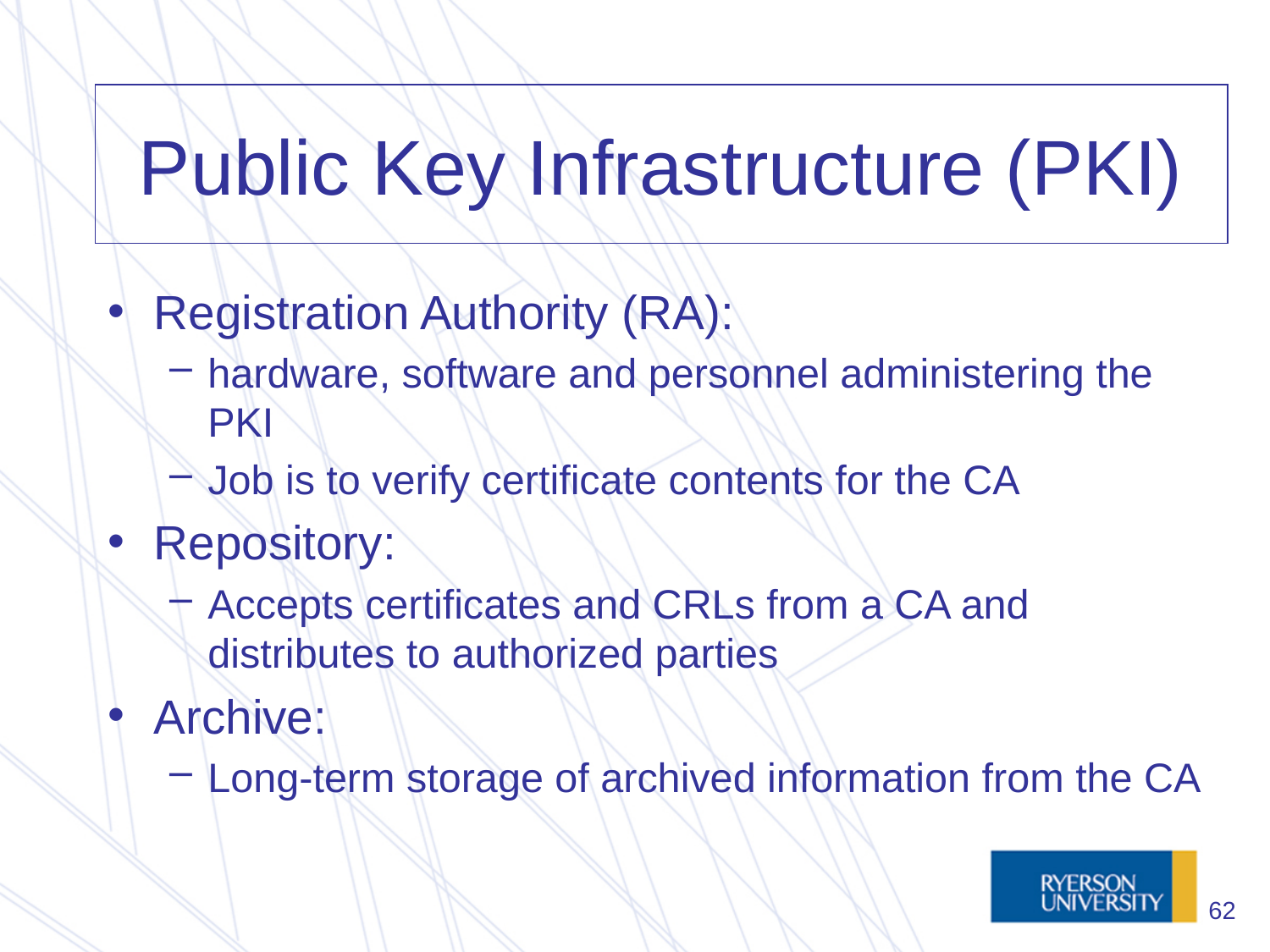

# Public Key Infrastructure (PKI)‏
Registration Authority (RA):
hardware, software and personnel administering the PKI
Job is to verify certificate contents for the CA
Repository:
Accepts certificates and CRLs from a CA and distributes to authorized parties
Archive:
Long-term storage of archived information from the CA
62